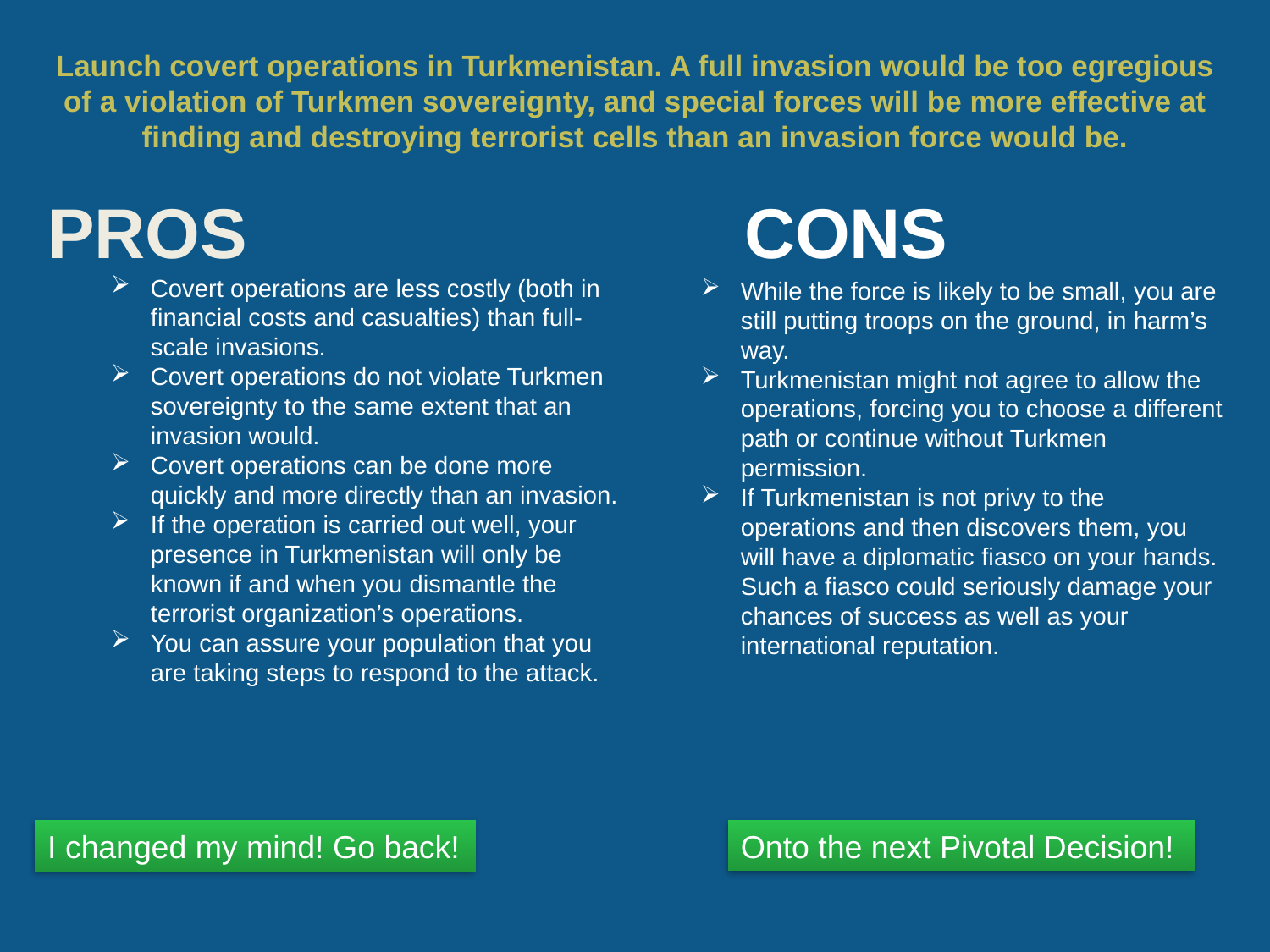

# Launch covert operations in Turkmenistan. A full invasion would be too egregious of a violation of Turkmen sovereignty, and special forces will be more effective at finding and destroying terrorist cells than an invasion force would be.
Covert operations are less costly (both in financial costs and casualties) than full-scale invasions.
Covert operations do not violate Turkmen sovereignty to the same extent that an invasion would.
Covert operations can be done more quickly and more directly than an invasion.
If the operation is carried out well, your presence in Turkmenistan will only be known if and when you dismantle the terrorist organization’s operations.
You can assure your population that you are taking steps to respond to the attack.
While the force is likely to be small, you are still putting troops on the ground, in harm’s way.
Turkmenistan might not agree to allow the operations, forcing you to choose a different path or continue without Turkmen permission.
If Turkmenistan is not privy to the operations and then discovers them, you will have a diplomatic fiasco on your hands. Such a fiasco could seriously damage your chances of success as well as your international reputation.